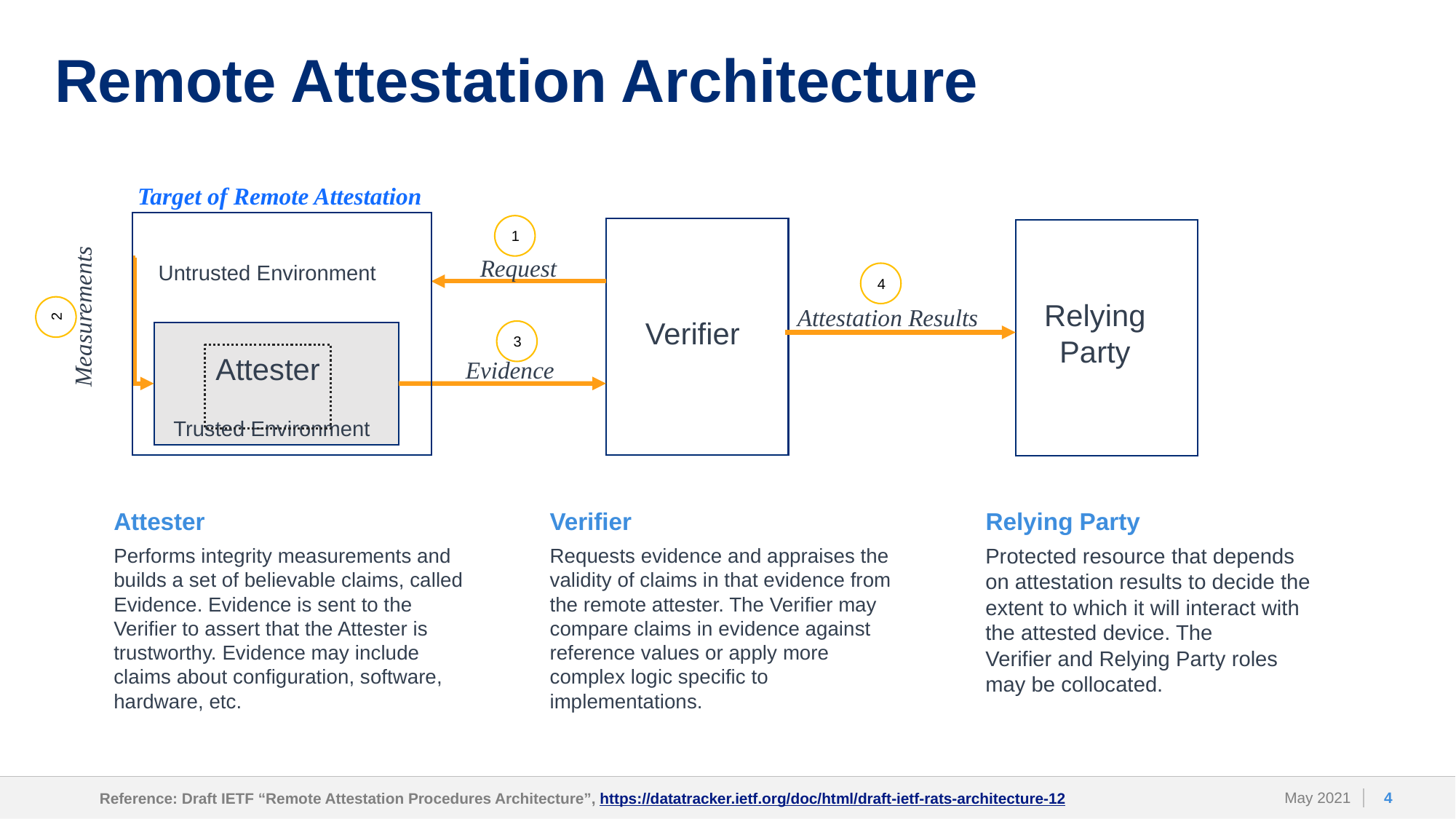

# Remote Attestation Architecture
Target of Remote Attestation

1

Request
Untrusted Environment
4
Relying
Party
Measurements
2
Attestation Results
Verifier
3

Attester
Evidence
Trusted Environment
Attester
Verifier
Relying Party
Performs integrity measurements and builds a set of believable claims, called Evidence. Evidence is sent to the Verifier to assert that the Attester is trustworthy. Evidence may include claims about configuration, software, hardware, etc.
Requests evidence and appraises the validity of claims in that evidence from the remote attester. The Verifier may compare claims in evidence against reference values or apply more complex logic specific to implementations.
Protected resource that depends on attestation results to decide the extent to which it will interact with the attested device. The Verifier and Relying Party roles may be collocated.
4
Reference: Draft IETF “Remote Attestation Procedures Architecture”, https://datatracker.ietf.org/doc/html/draft-ietf-rats-architecture-12
May 2021